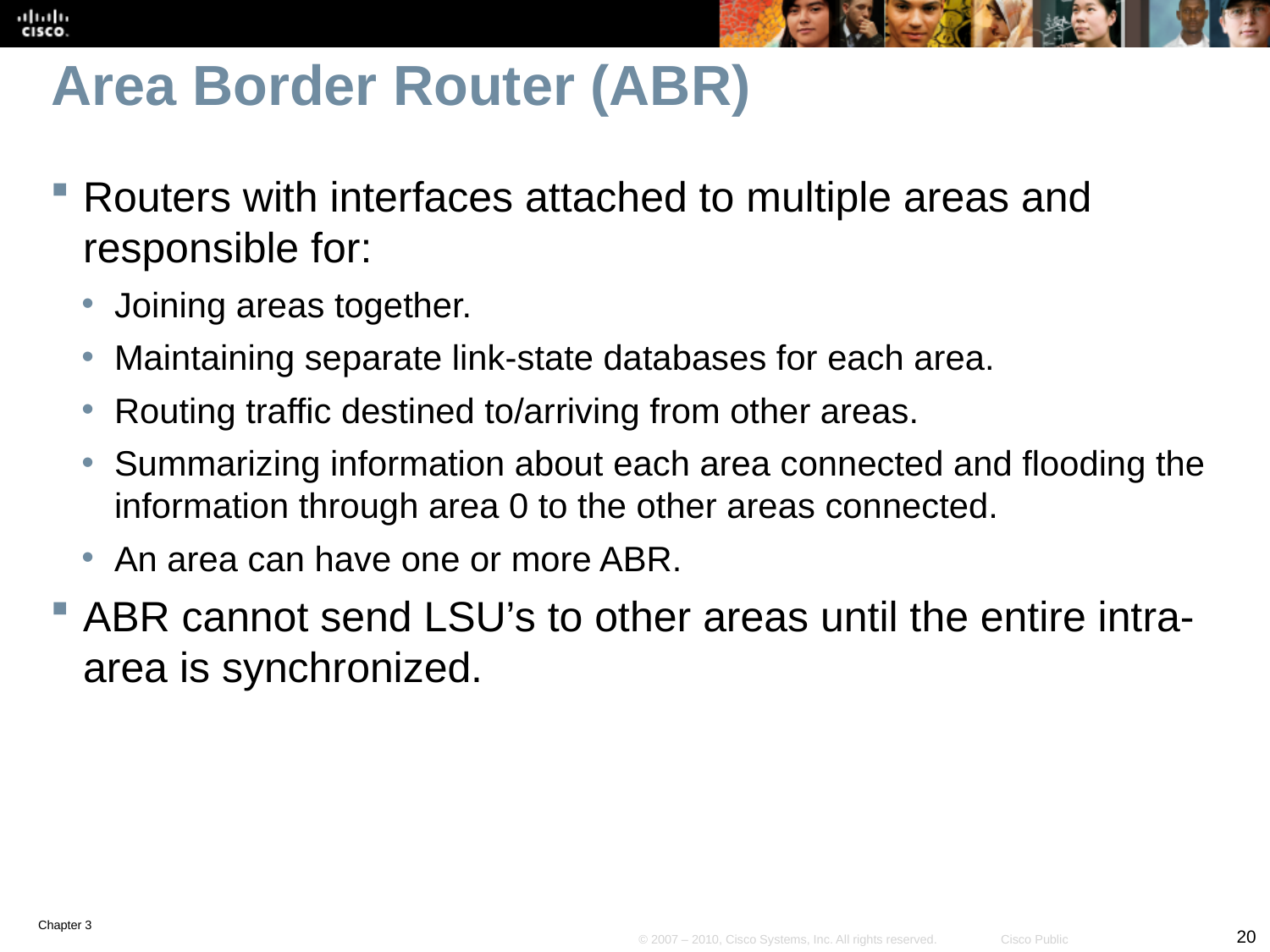

# Area Border Router (ABR)
Routers with interfaces attached to multiple areas and responsible for:
Joining areas together.
Maintaining separate link-state databases for each area.
Routing traffic destined to/arriving from other areas.
Summarizing information about each area connected and flooding the information through area 0 to the other areas connected.
An area can have one or more ABR.
ABR cannot send LSU’s to other areas until the entire intra-area is synchronized.